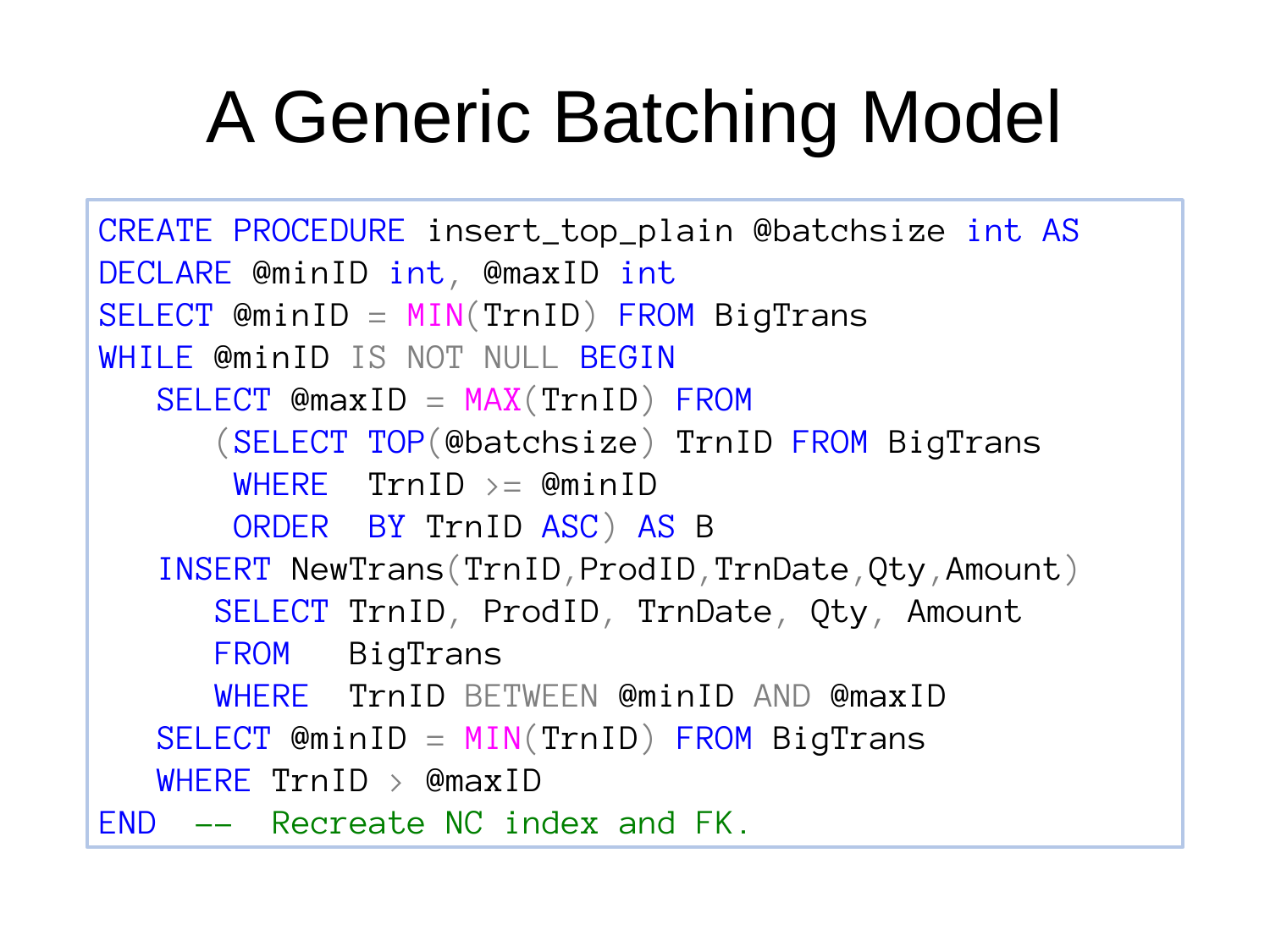

# A Generic Batching Model
CREATE PROCEDURE insert_top_plain @batchsize int AS
DECLARE @minID int, @maxID int
SELECT @minID = MIN(TrnID) FROM BigTrans
WHILE @minID IS NOT NULL BEGIN
   SELECT @maxID = MAX(TrnID) FROM
      (SELECT TOP(@batchsize) TrnID FROM BigTrans
       WHERE  TrnID >= @minID
       ORDER  BY TrnID ASC) AS B
   INSERT NewTrans(TrnID,ProdID,TrnDate,Qty,Amount)
      SELECT TrnID, ProdID, TrnDate, Qty, Amount
      FROM   BigTrans
      WHERE  TrnID BETWEEN @minID AND @maxID
   SELECT @minID = MIN(TrnID) FROM BigTrans
   WHERE TrnID > @maxID
END  --  Recreate NC index and FK.
© 2019 Erland Sommarskog